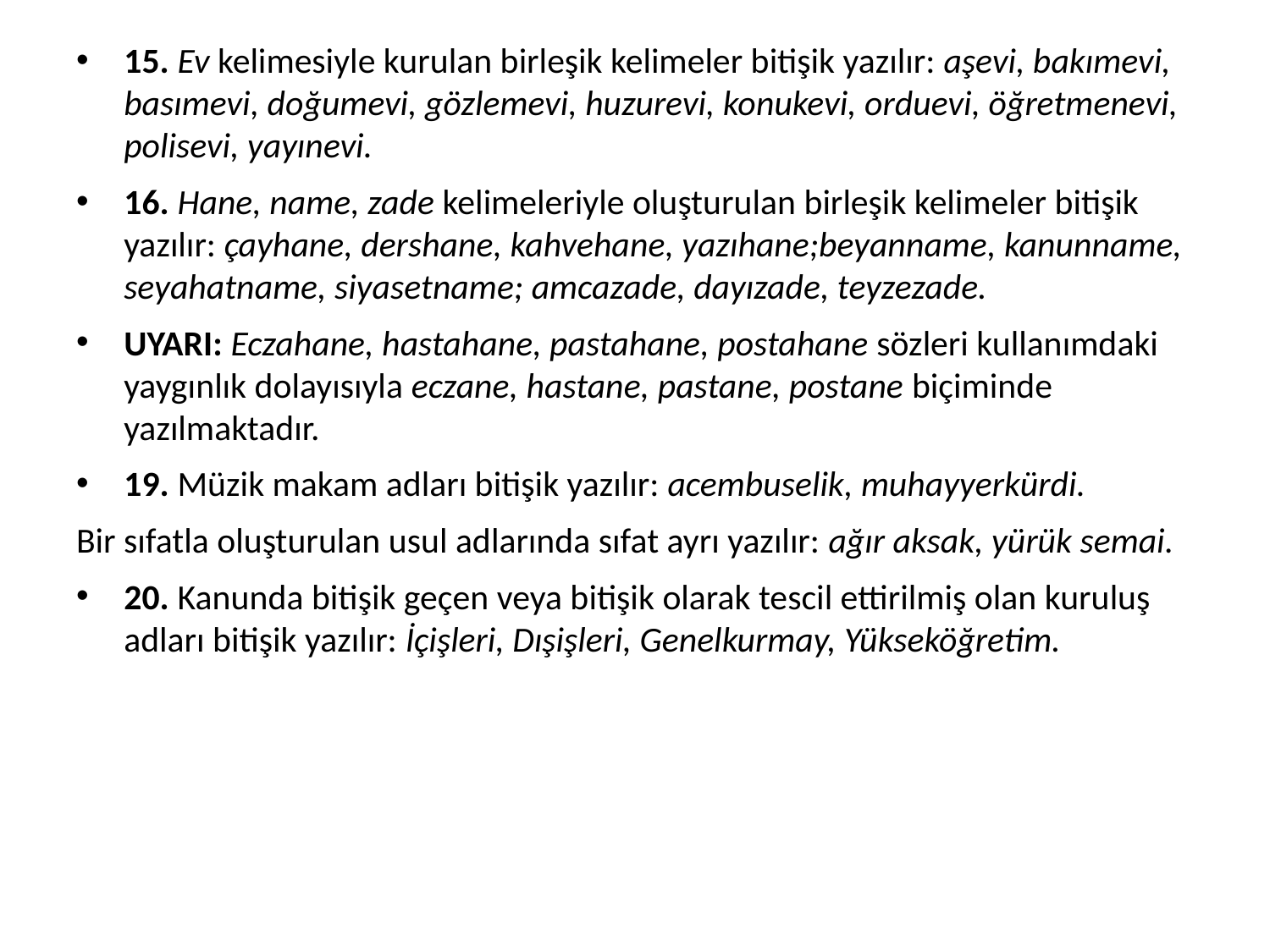

15. Ev kelimesiyle kurulan birleşik kelimeler bitişik yazılır: aşevi, bakımevi, basımevi, doğumevi, gözlemevi, huzurevi, konukevi, orduevi, öğretmenevi, polisevi, yayınevi.
16. Hane, name, zade kelimeleriyle oluşturulan birleşik kelimeler bitişik yazılır: çayhane, dershane, kahvehane, yazıhane;beyanname, kanunname, se­yahatname, siyasetname; amcazade, dayızade, teyzezade.
UYARI: Eczahane, hastahane, pastahane, postahane sözleri kullanımdaki yaygınlık dolayısıyla eczane, hastane, pastane, postane biçiminde yazılmaktadır.
19. Müzik makam adları bitişik yazılır: acembuselik, muhayyerkürdi.
Bir sıfatla oluşturulan usul adlarında sıfat ayrı yazılır: ağır aksak, yürük semai.
20. Kanunda bitişik geçen veya bitişik olarak tescil ettirilmiş olan kuruluş adları bitişik yazılır: İçişleri, Dışişleri, Genelkurmay, Yükseköğretim.